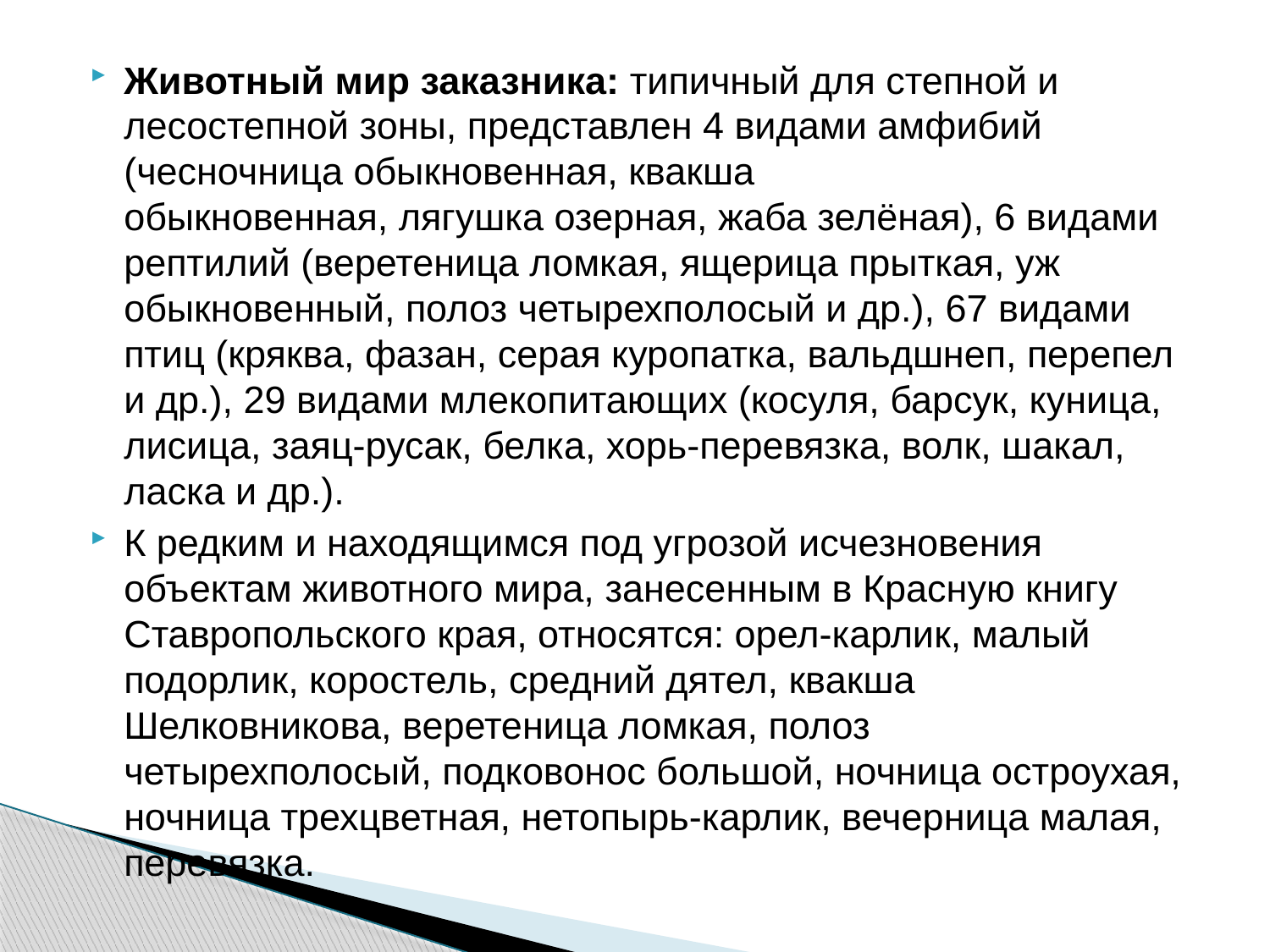

Животный мир заказника: типичный для степной и лесостепной зоны, представлен 4 видами амфибий (чесночница обыкновенная, квакша обыкновенная, лягушка озерная, жаба зелёная), 6 видами рептилий (веретеница ломкая, ящерица прыткая, уж обыкновенный, полоз четырехполосый и др.), 67 видами птиц (кряква, фазан, серая куропатка, вальдшнеп, перепел и др.), 29 видами млекопитающих (косуля, барсук, куница, лисица, заяц-русак, белка, хорь-перевязка, волк, шакал, ласка и др.).
К редким и находящимся под угрозой исчезновения объектам животного мира, занесенным в Красную книгу Ставропольского края, относятся: орел-карлик, малый подорлик, коростель, средний дятел, квакша Шелковникова, веретеница ломкая, полоз четырехполосый, подковонос большой, ночница остроухая, ночница трехцветная, нетопырь-карлик, вечерница малая, перевязка.